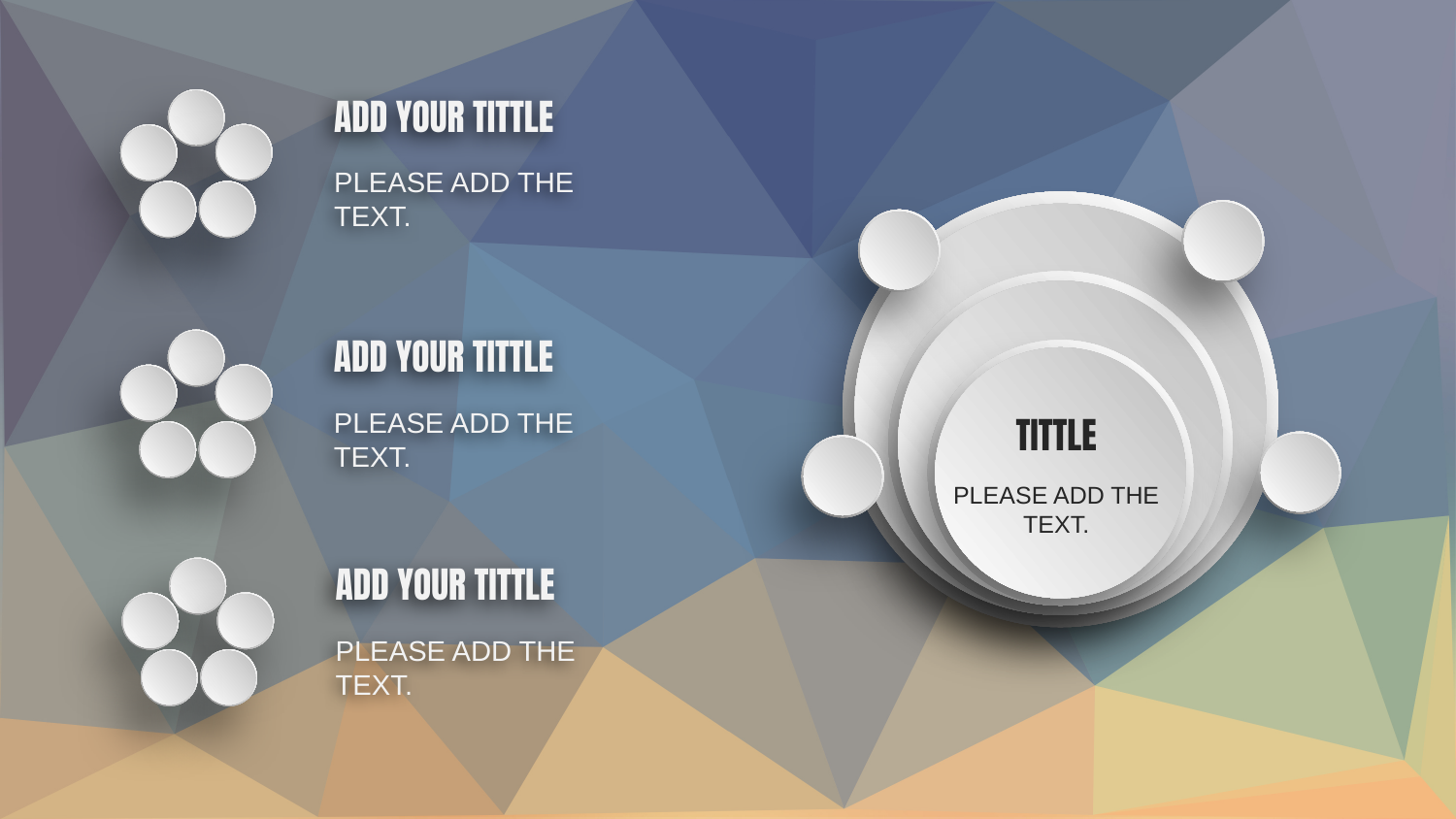

ADD YOUR TITTLE

PLEASE ADD THE TEXT.

ADD YOUR TITTLE

PLEASE ADD THE TEXT.
TITTLE

PLEASE ADD THE TEXT.
ADD YOUR TITTLE

PLEASE ADD THE TEXT.